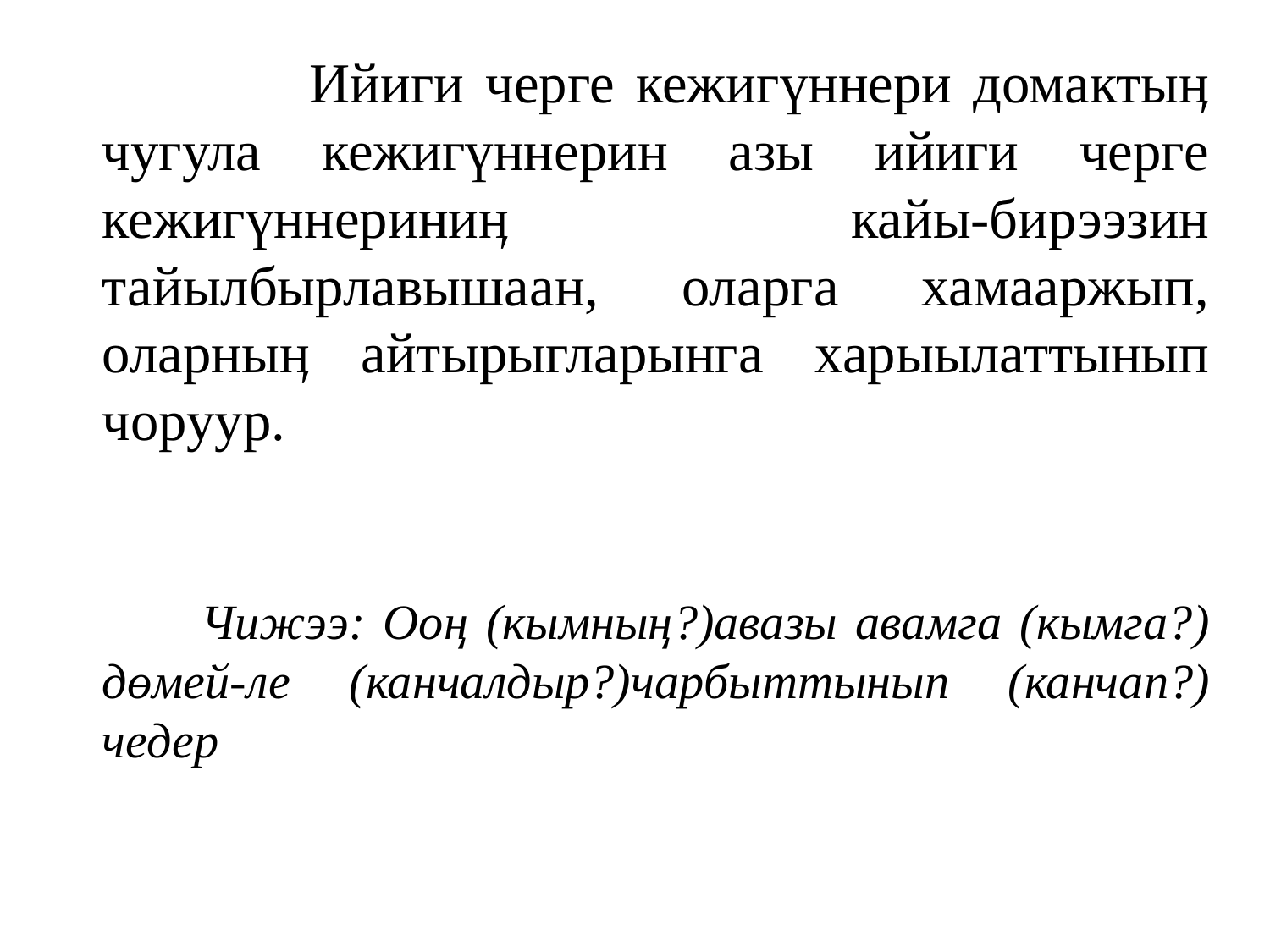

Ийиги черге кежигүннери домактыӊ чугула кежигүннерин азы ийиги черге кежигүннериниӊ кайы-бирээзин тайылбырлавышаан, оларга хамааржып, оларныӊ айтырыгларынга харыылаттынып чоруур.

          Чижээ: Ооӊ (кымныӊ?)авазы авамга (кымга?) дөмей-ле (канчалдыр?)чарбыттынып (канчап?) чедер